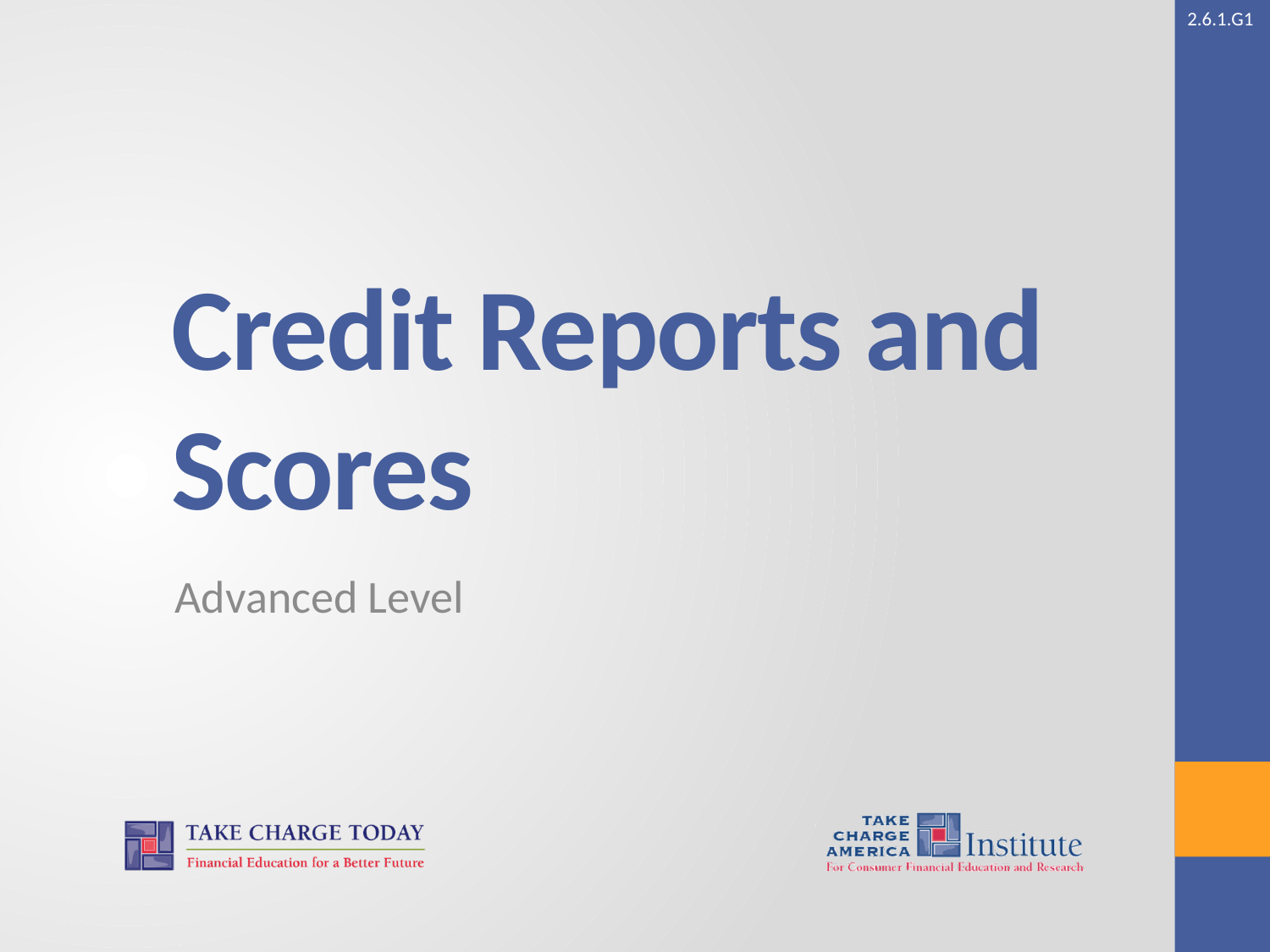

# Credit Reports and Scores
Advanced Level